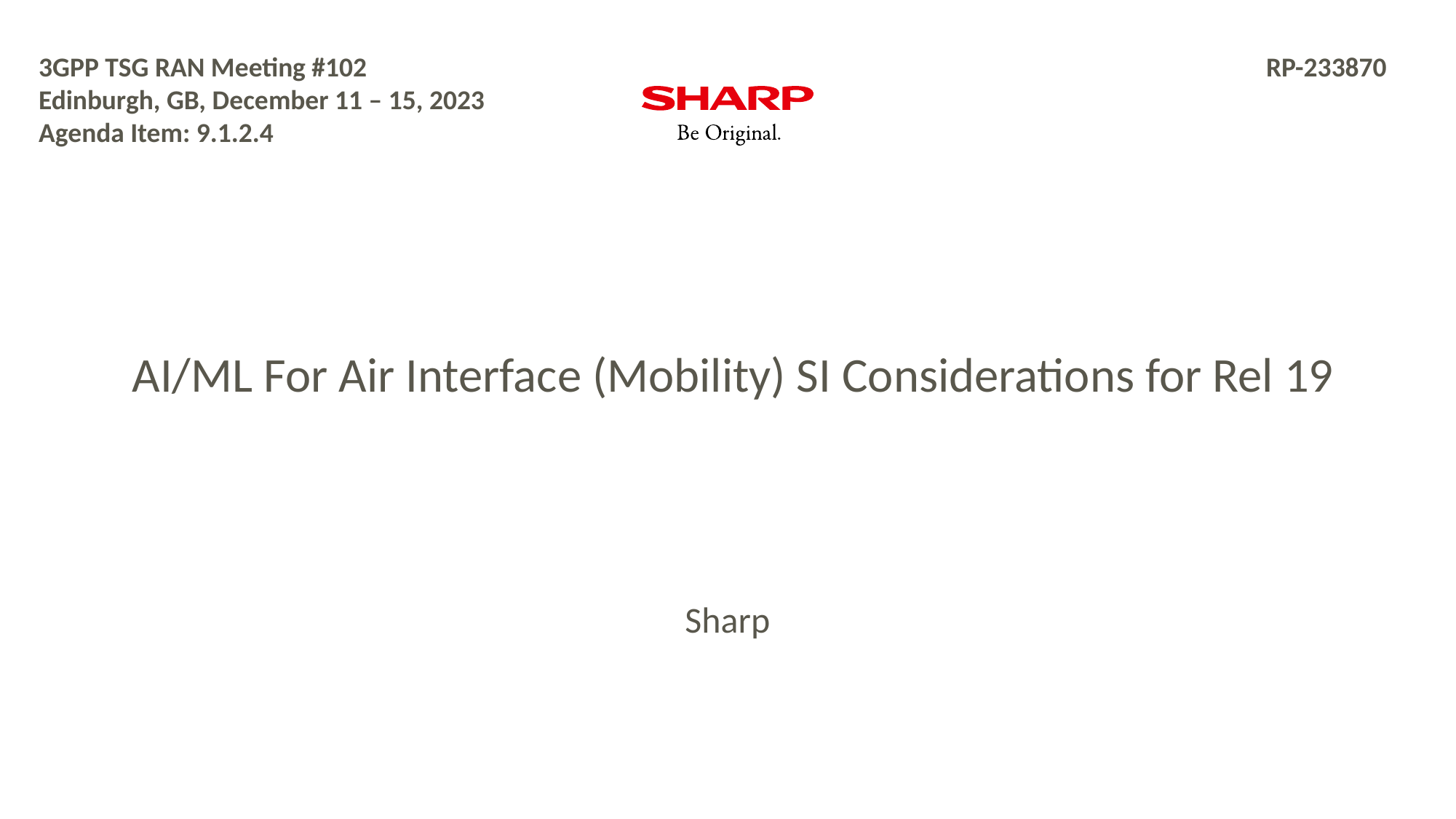

3GPP TSG RAN Meeting #102
Edinburgh, GB, December 11 – 15, 2023
Agenda Item: 9.1.2.4
RP-233870
# AI/ML For Air Interface (Mobility) SI Considerations for Rel 19
Sharp